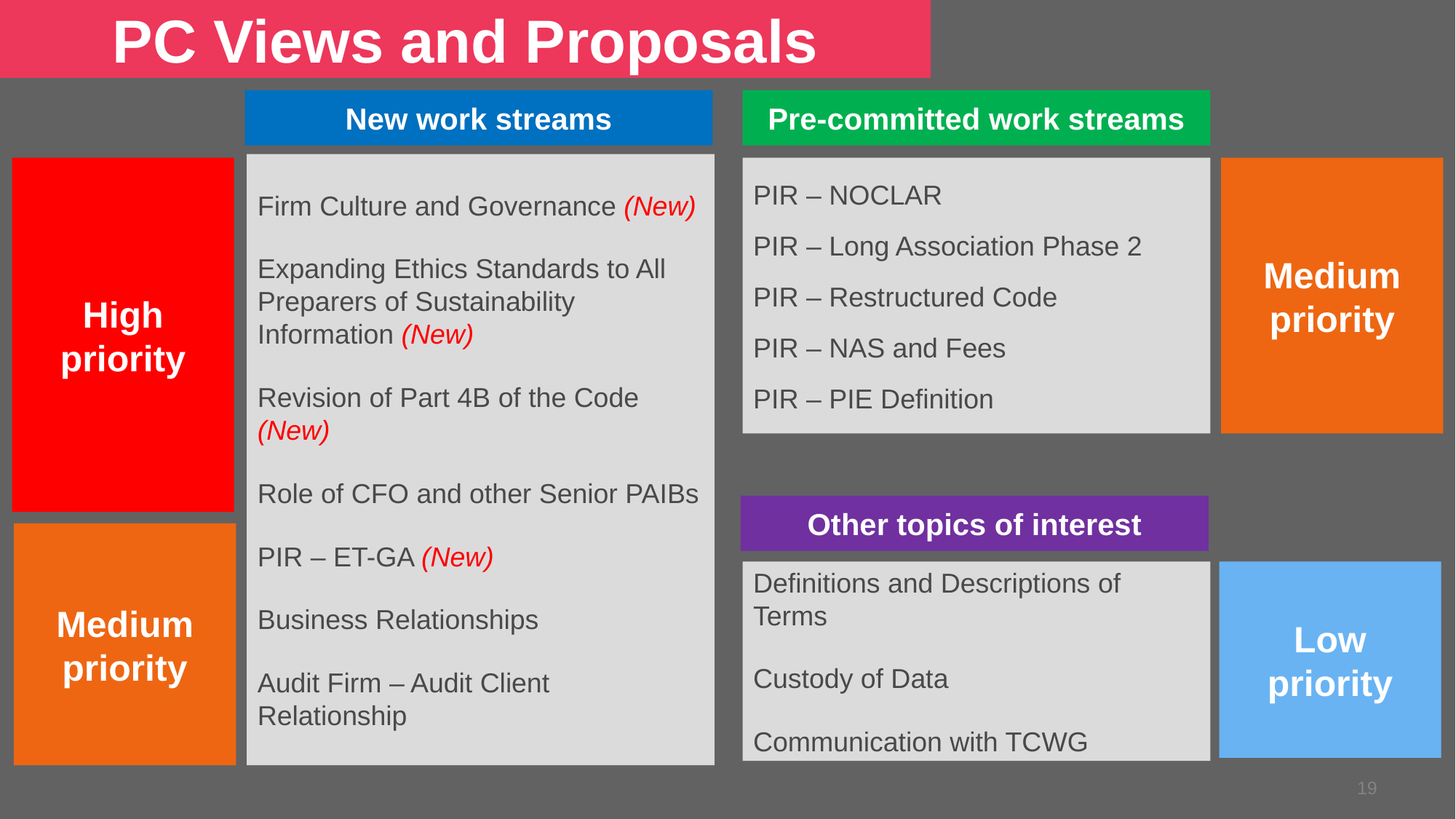

PC Views and Proposals
New work streams
Pre-committed work streams
Firm Culture and Governance (New)
Expanding Ethics Standards to All Preparers of Sustainability Information (New)
Revision of Part 4B of the Code (New)
Role of CFO and other Senior PAIBs
PIR – ET-GA (New)
Business Relationships
Audit Firm – Audit Client Relationship
High priority
PIR – NOCLAR
PIR – Long Association Phase 2
PIR – Restructured Code
PIR – NAS and Fees
PIR – PIE Definition
Medium priority
Other topics of interest
Medium priority
Definitions and Descriptions of Terms
Custody of Data
Communication with TCWG
Low priority
19